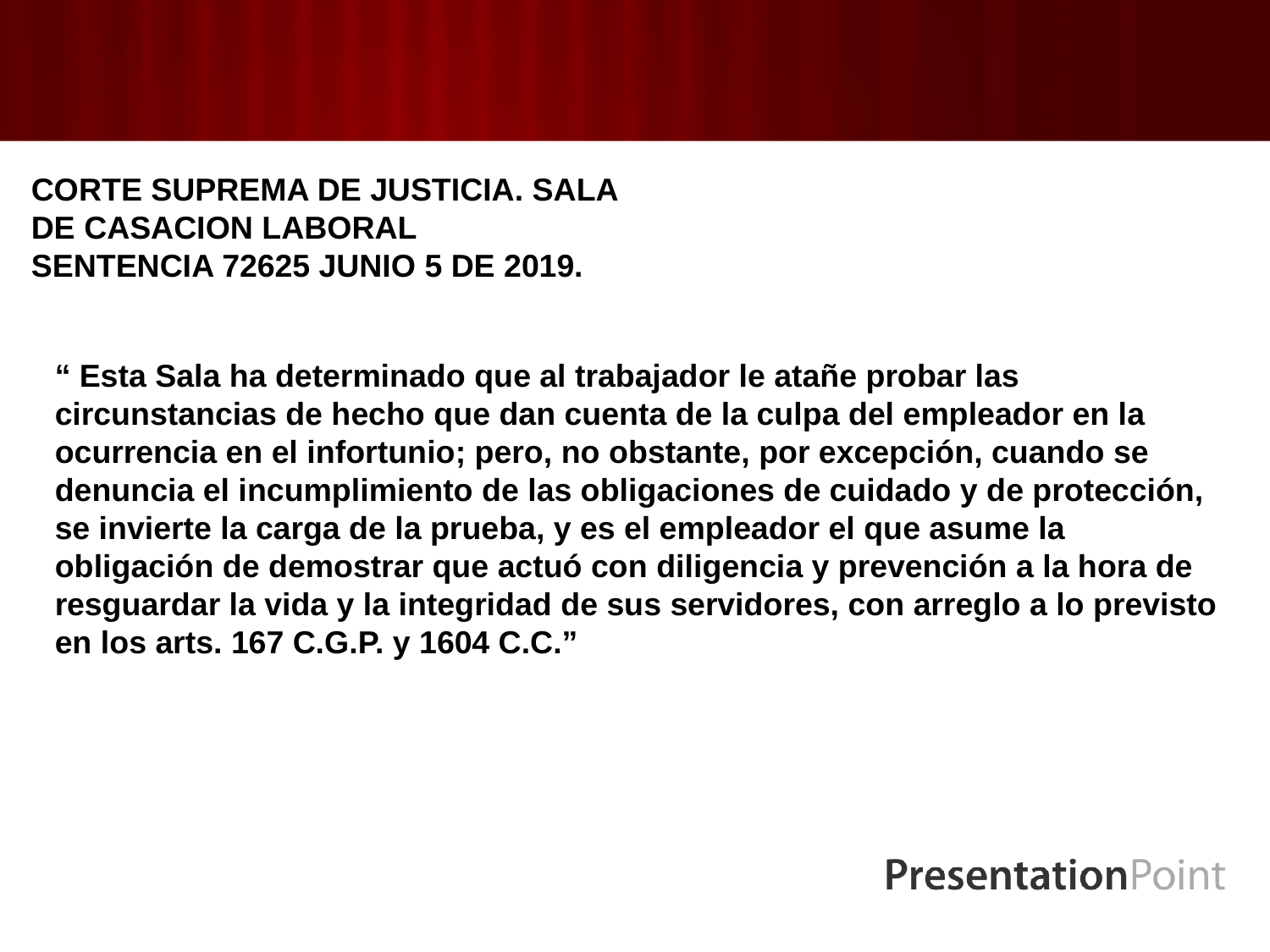

CORTE SUPREMA DE JUSTICIA. SALA DE CASACION LABORAL
SENTENCIA 72625 JUNIO 5 DE 2019.
“ Esta Sala ha determinado que al trabajador le atañe probar las circunstancias de hecho que dan cuenta de la culpa del empleador en la ocurrencia en el infortunio; pero, no obstante, por excepción, cuando se denuncia el incumplimiento de las obligaciones de cuidado y de protección, se invierte la carga de la prueba, y es el empleador el que asume la obligación de demostrar que actuó con diligencia y prevención a la hora de resguardar la vida y la integridad de sus servidores, con arreglo a lo previsto en los arts. 167 C.G.P. y 1604 C.C.”